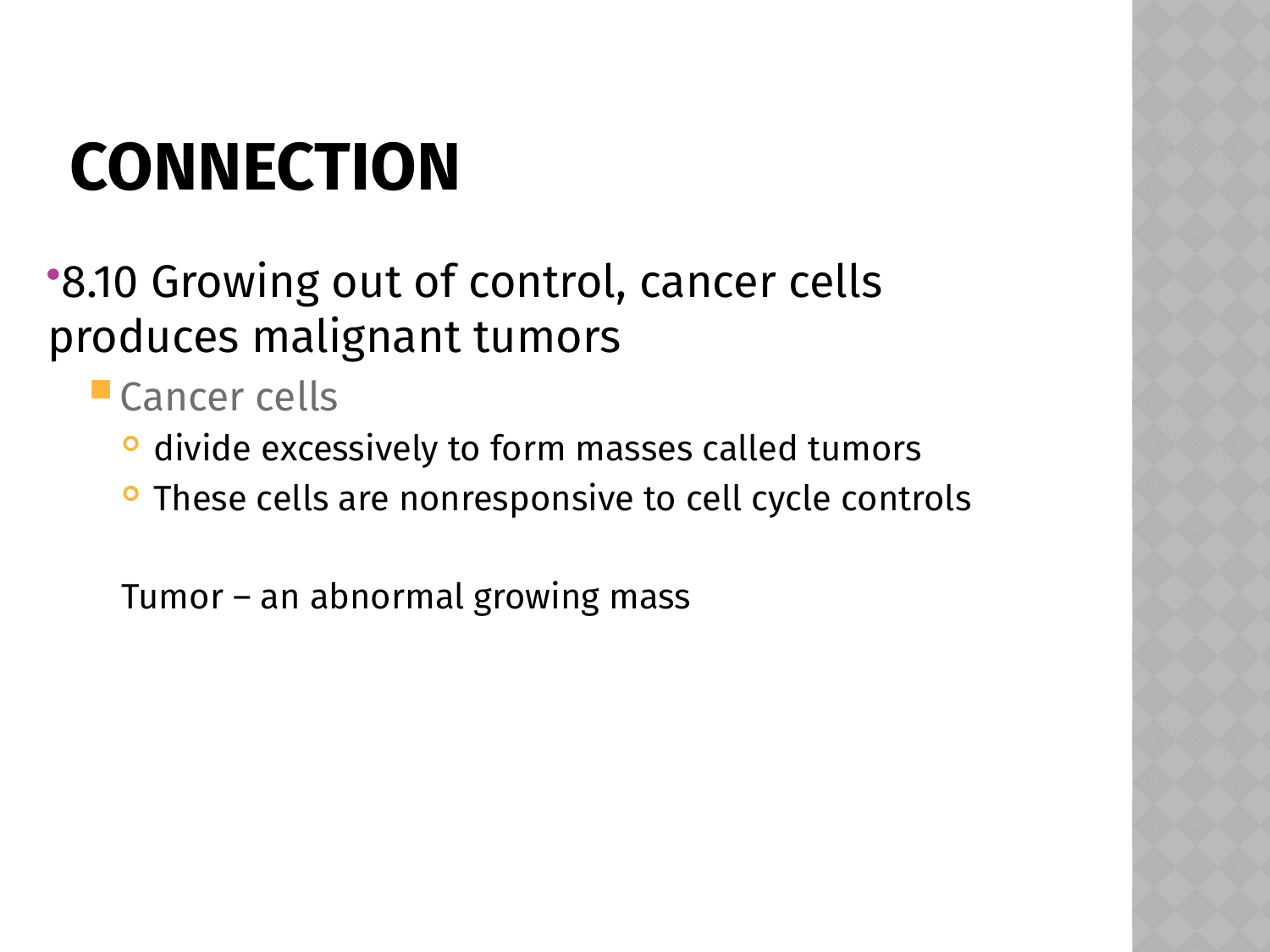

# CONNECTION
8.10 Growing out of control, cancer cells produces malignant tumors
Cancer cells
divide excessively to form masses called tumors
These cells are nonresponsive to cell cycle controls

Tumor – an abnormal growing mass